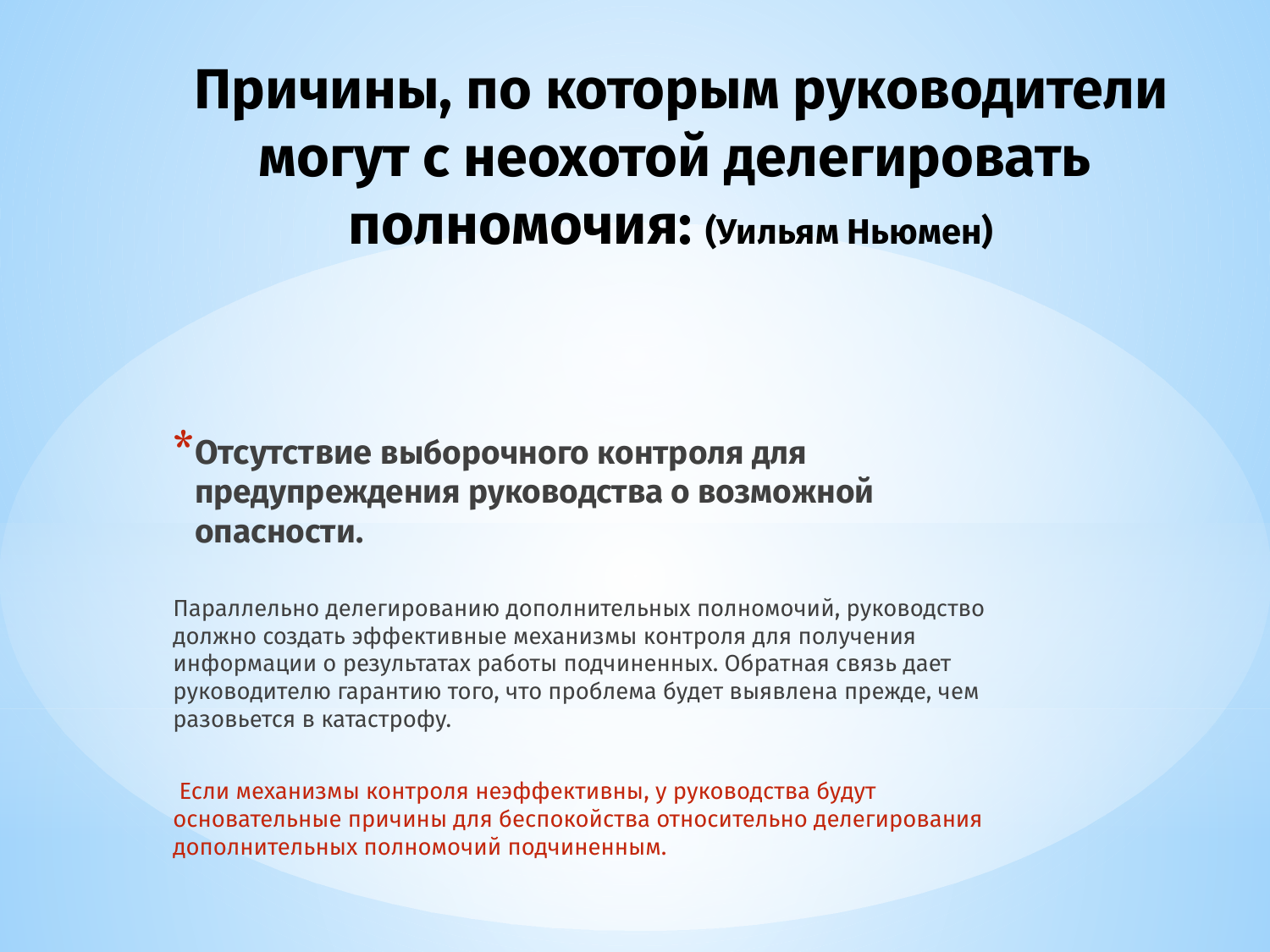

# Причины, по которым руководители могут с неохотой делегировать полномочия: (Уильям Ньюмен)

Отсутствие выборочного контроля для предупреждения руководства о возможной опасности.

Параллельно делегированию дополнительных полномочий, руководство должно создать эффективные механизмы контроля для получения информации о результатах работы подчиненных. Обратная связь дает руководителю гарантию того, что проблема будет выявлена прежде, чем разовьется в катастрофу.

 Если механизмы контроля неэффективны, у руководства будут основательные причины для беспокойства относительно делегирования дополнительных полномочий подчиненным.